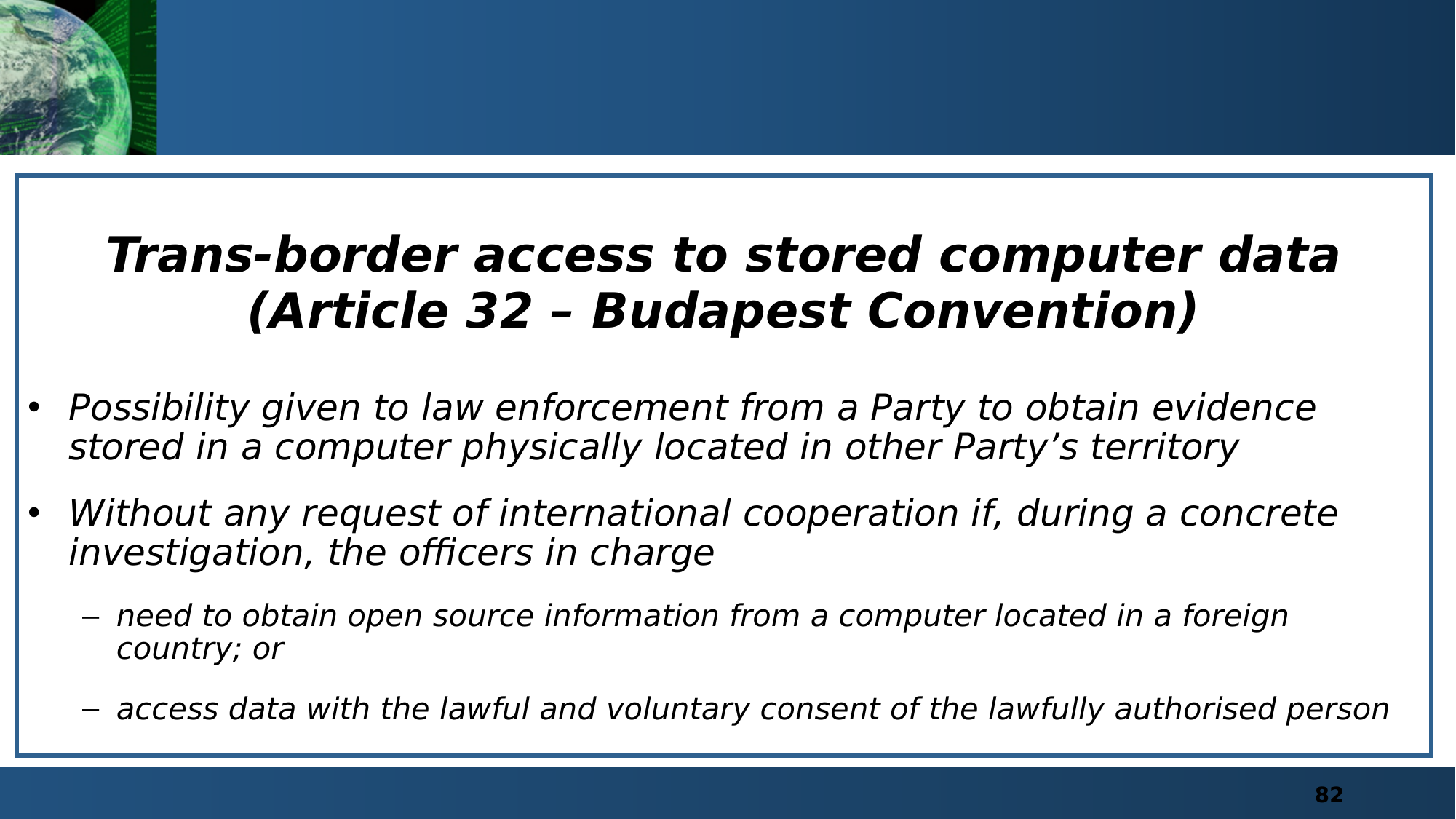

Trans-border access to stored computer data
(Article 32 – Budapest Convention)

Possibility given to law enforcement from a Party to obtain evidence stored in a computer physically located in other Party’s territory
Without any request of international cooperation if, during a concrete investigation, the officers in charge
need to obtain open source information from a computer located in a foreign country; or
access data with the lawful and voluntary consent of the lawfully authorised person
82